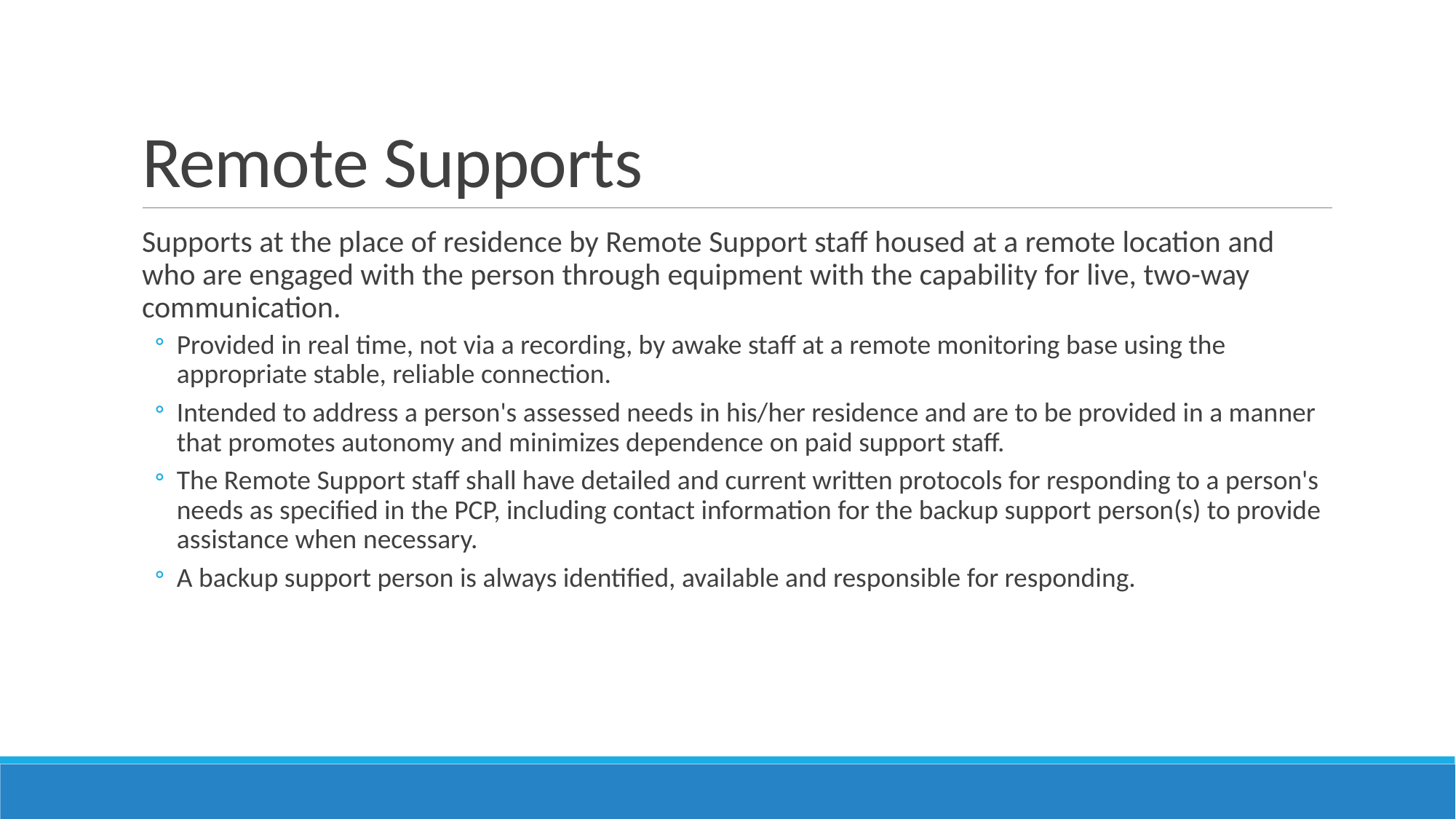

# Remote Supports
Supports at the place of residence by Remote Support staff housed at a remote location and who are engaged with the person through equipment with the capability for live, two-way communication.
Provided in real time, not via a recording, by awake staff at a remote monitoring base using the appropriate stable, reliable connection.
Intended to address a person's assessed needs in his/her residence and are to be provided in a manner that promotes autonomy and minimizes dependence on paid support staff.
The Remote Support staff shall have detailed and current written protocols for responding to a person's needs as specified in the PCP, including contact information for the backup support person(s) to provide assistance when necessary.
A backup support person is always identified, available and responsible for responding.